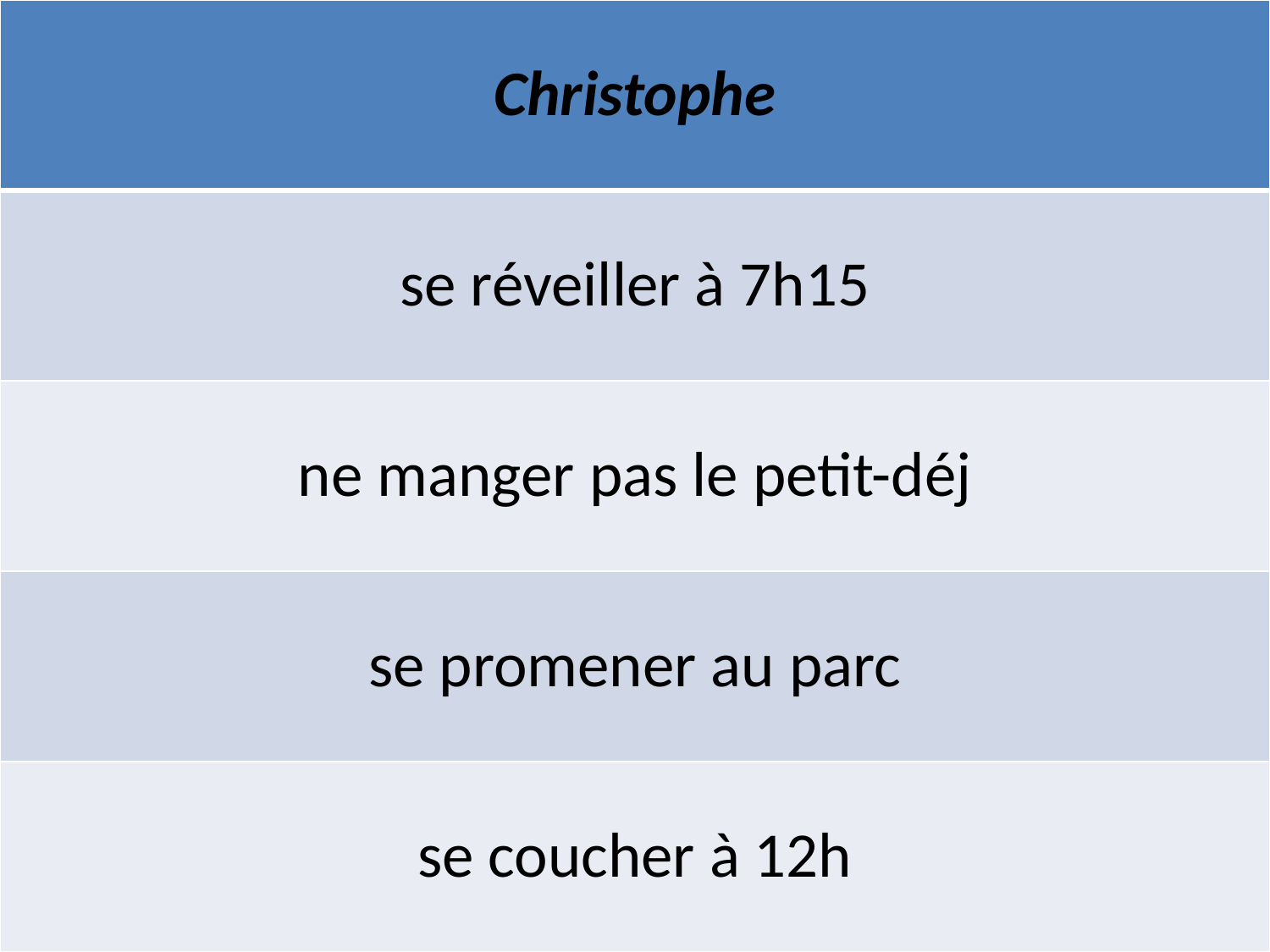

| Christophe |
| --- |
| se réveiller à 7h15 |
| ne manger pas le petit-déj |
| se promener au parc |
| se coucher à 12h |